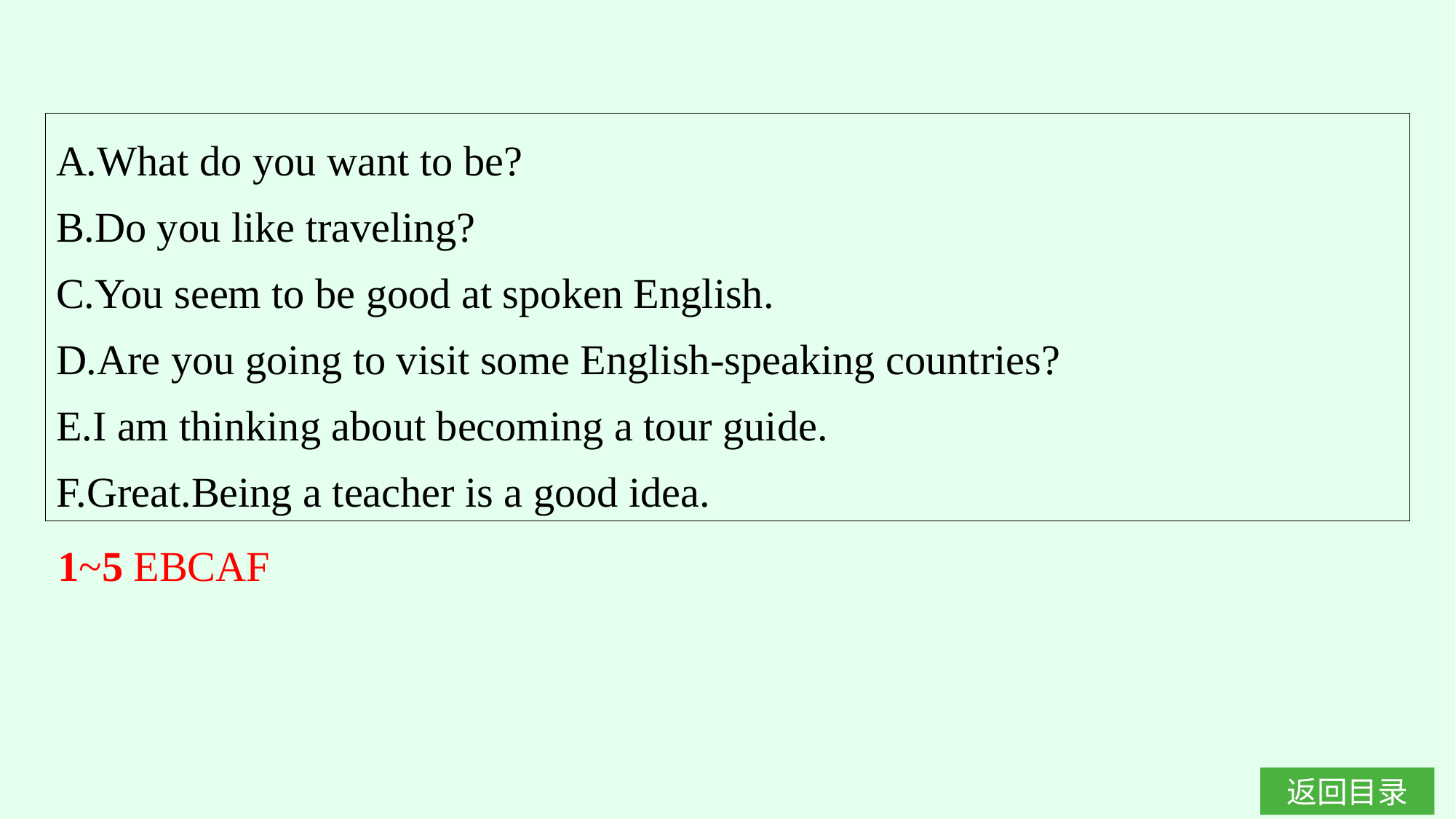

A.What do you want to be?
B.Do you like traveling?
C.You seem to be good at spoken English.
D.Are you going to visit some English-speaking countries?
E.I am thinking about becoming a tour guide.
F.Great.Being a teacher is a good idea.
1~5 EBCAF